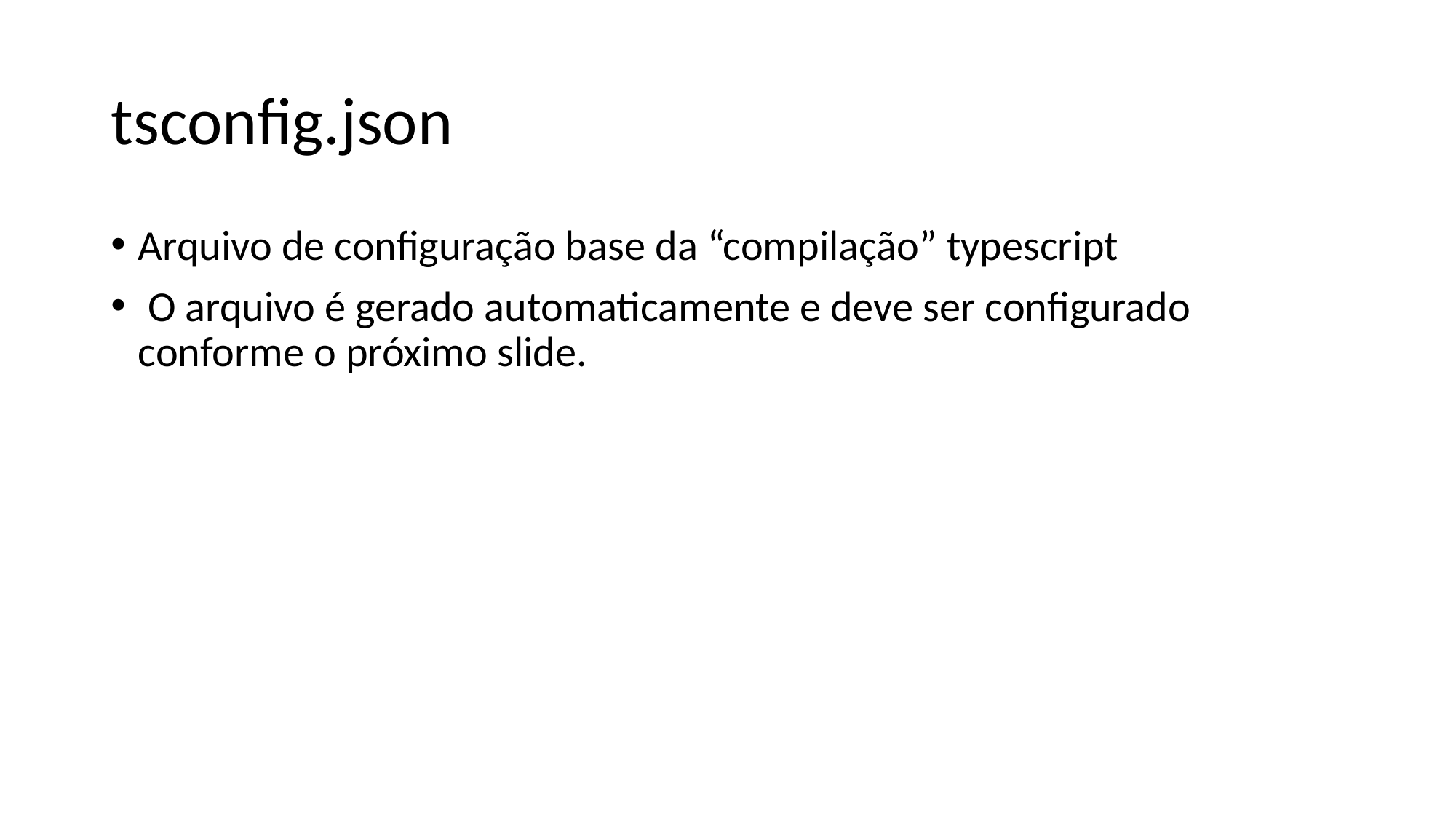

# tsconfig.json
Arquivo de configuração base da “compilação” typescript
 O arquivo é gerado automaticamente e deve ser configurado conforme o próximo slide.